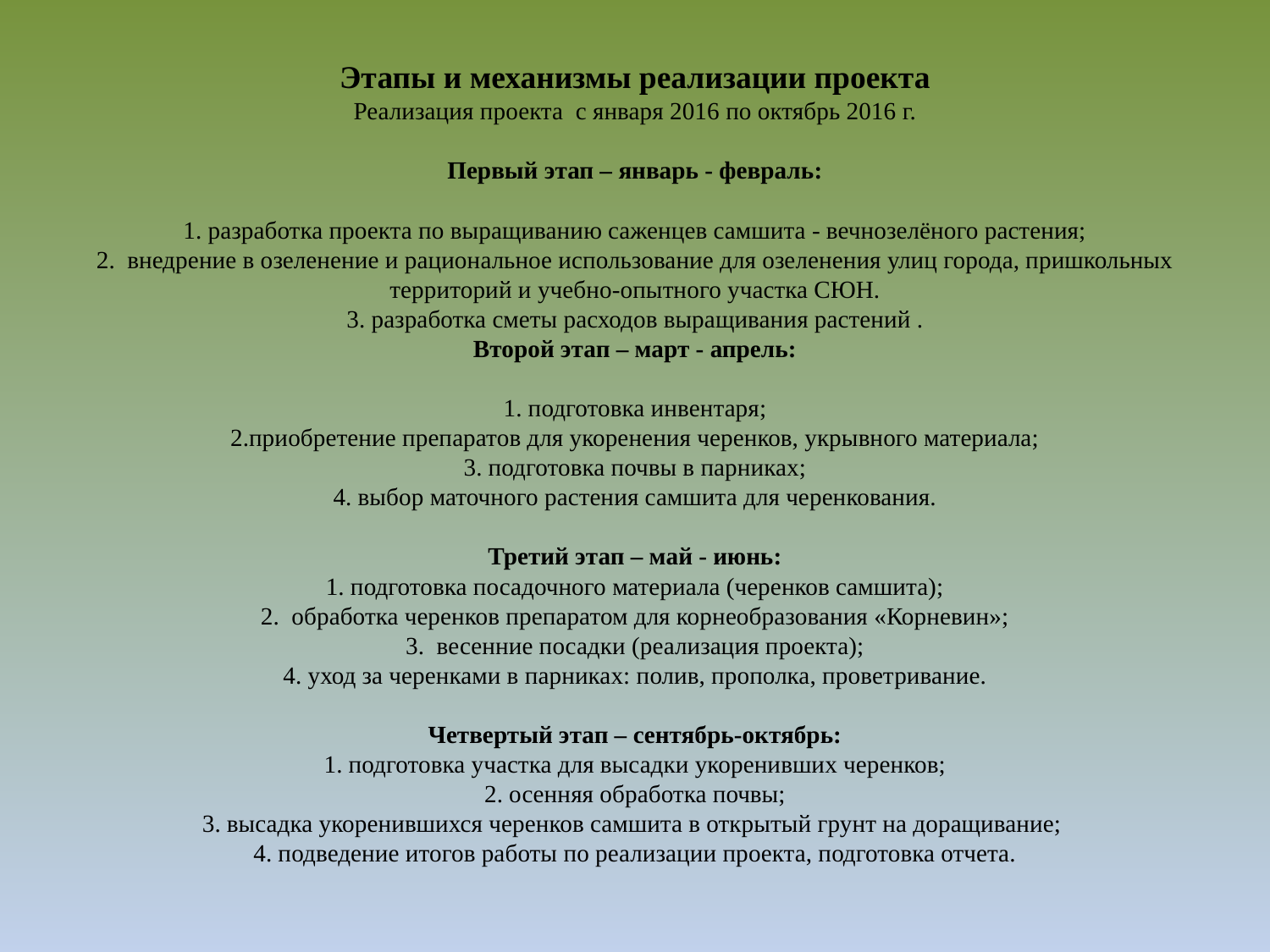

# Этапы и механизмы реализации проекта Реализация проекта  с января 2016 по октябрь 2016 г. Первый этап – январь - февраль: 1. разработка проекта по выращиванию саженцев самшита - вечнозелёного растения; 2.  внедрение в озеленение и рациональное использование для озеленения улиц города, пришкольных территорий и учебно-опытного участка СЮН. 3. разработка сметы расходов выращивания растений . Второй этап – март - апрель: 1. подготовка инвентаря; 2.приобретение препаратов для укоренения черенков, укрывного материала; 3. подготовка почвы в парниках; 4. выбор маточного растения самшита для черенкования. Третий этап – май - июнь: 1. подготовка посадочного материала (черенков самшита); 2.  обработка черенков препаратом для корнеобразования «Корневин»; 3.  весенние посадки (реализация проекта); 4. уход за черенками в парниках: полив, прополка, проветривание. Четвертый этап – сентябрь-октябрь: 1. подготовка участка для высадки укоренивших черенков; 2. осенняя обработка почвы; 3. высадка укоренившихся черенков самшита в открытый грунт на доращивание; 4. подведение итогов работы по реализации проекта, подготовка отчета.